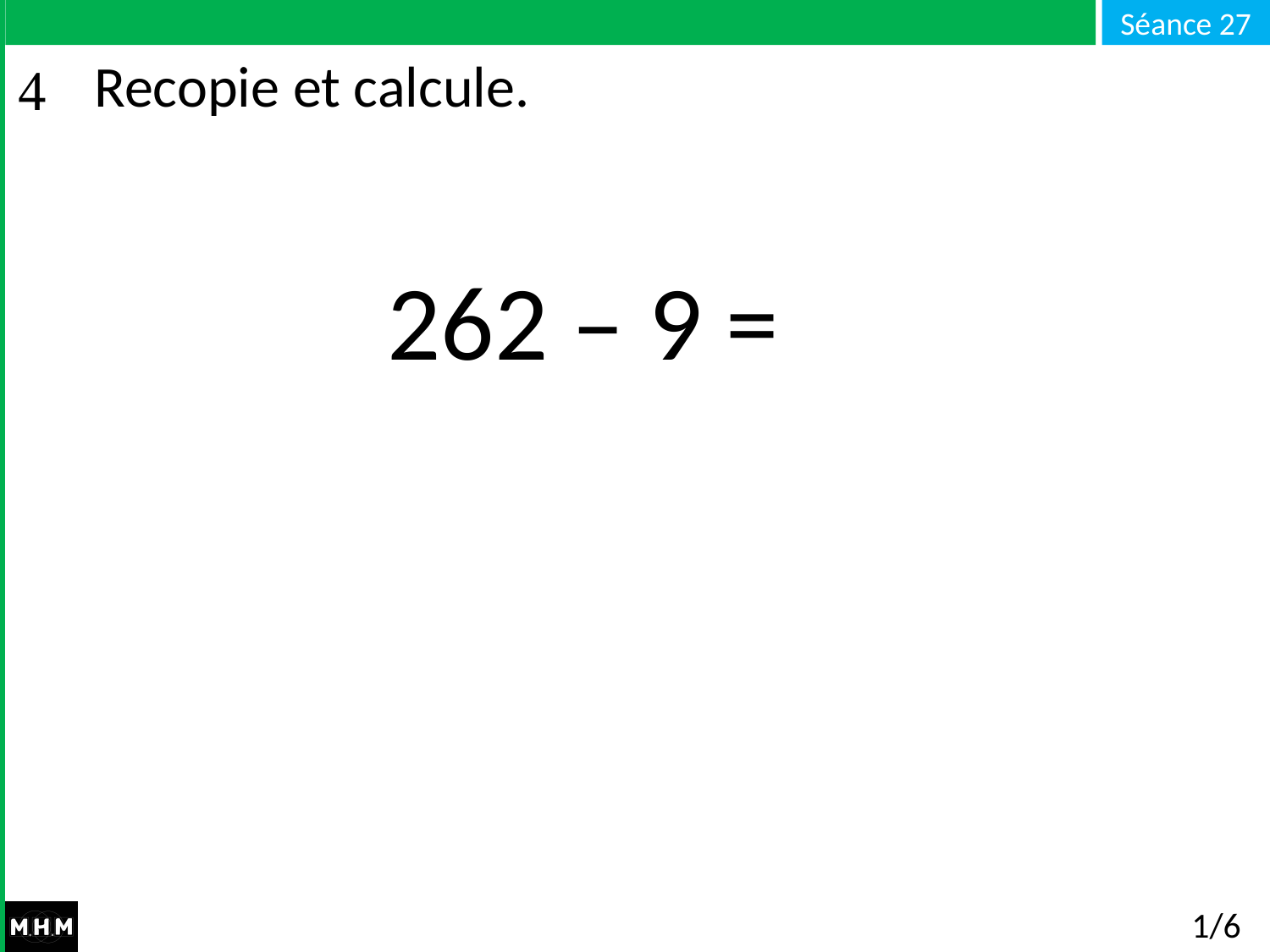

# Recopie et calcule.
262 – 9 =
1/6